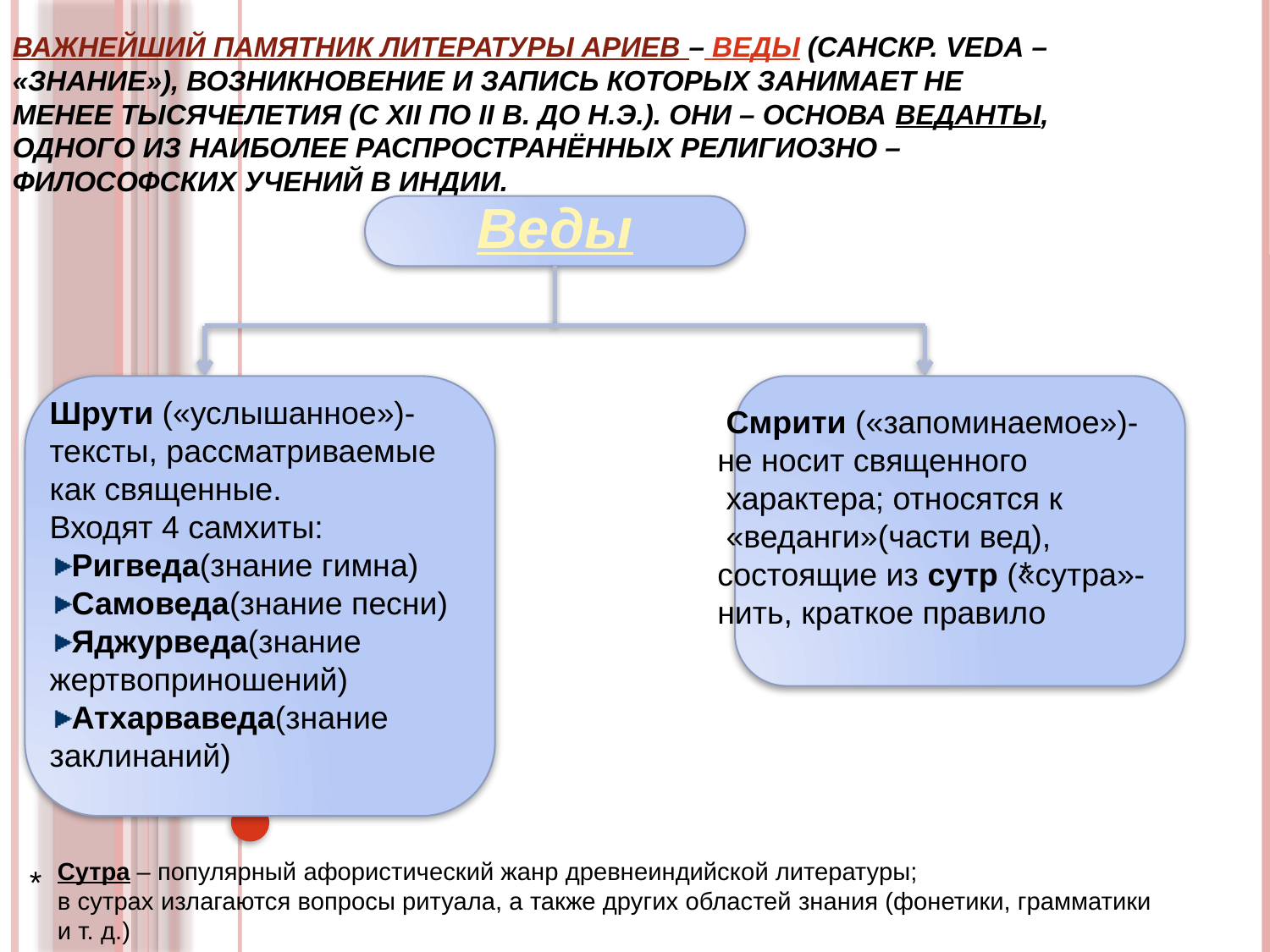

# ВАЖНЕЙШИЙ ПАМЯТНИК ЛИТЕРАТУРЫ АРИЕВ – Веды (санскр. Veda – «знание»), возникновение и запись которых занимает не менее тысячелетия (с XII по II в. до н.э.). Они – основа Веданты, одного из наиболее распространённых религиозно – философских учений в Индии.
Веды

Шрути («услышанное»)-
тексты, рассматриваемые
как священные.
Входят 4 самхиты:
Ригведа(знание гимна)
Самоведа(знание песни)
Яджурведа(знание
жертвоприношений)
Атхарваведа(знание
заклинаний)

 Смрити («запоминаемое»)-
не носит священного
 характера; относятся к
 «веданги»(части вед),
состоящие из сутр («сутра»-
нить, краткое правило
*
Сутра – популярный афористический жанр древнеиндийской литературы;
в сутрах излагаются вопросы ритуала, а также других областей знания (фонетики, грамматики и т. д.)

*